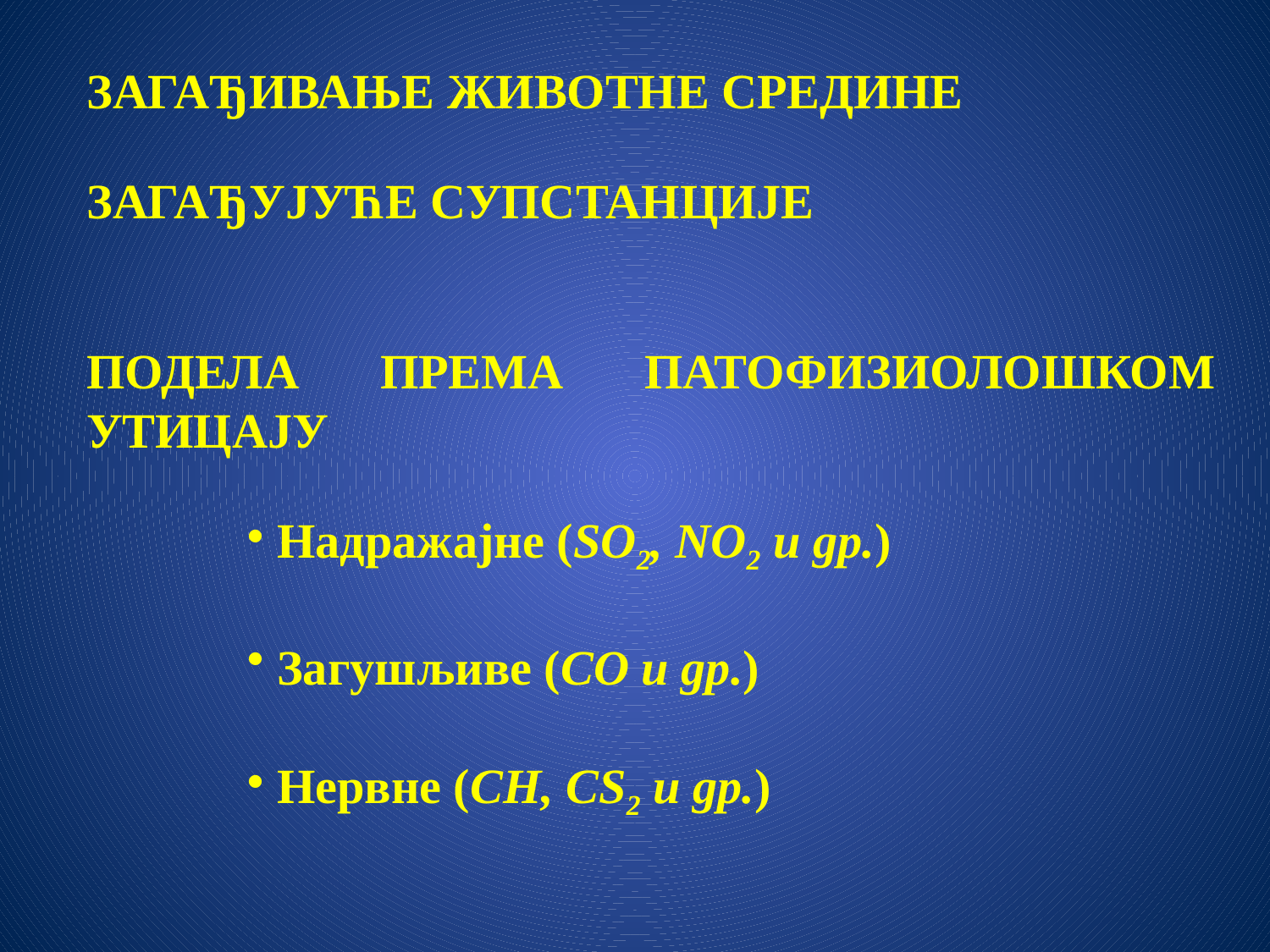

ЗАГАЂИВАЊЕ ЖИВОТНЕ СРЕДИНЕ

ЗАГАЂУЈУЋЕ СУПСТАНЦИЈЕ
ПОДЕЛА ПРЕМА ПАТОФИЗИОЛОШКОМ УТИЦАЈУ

Надражајне (SО2, NО2 и др.)

Загушљиве (CО и др.)

Нервне (CH, CS2 и др.)